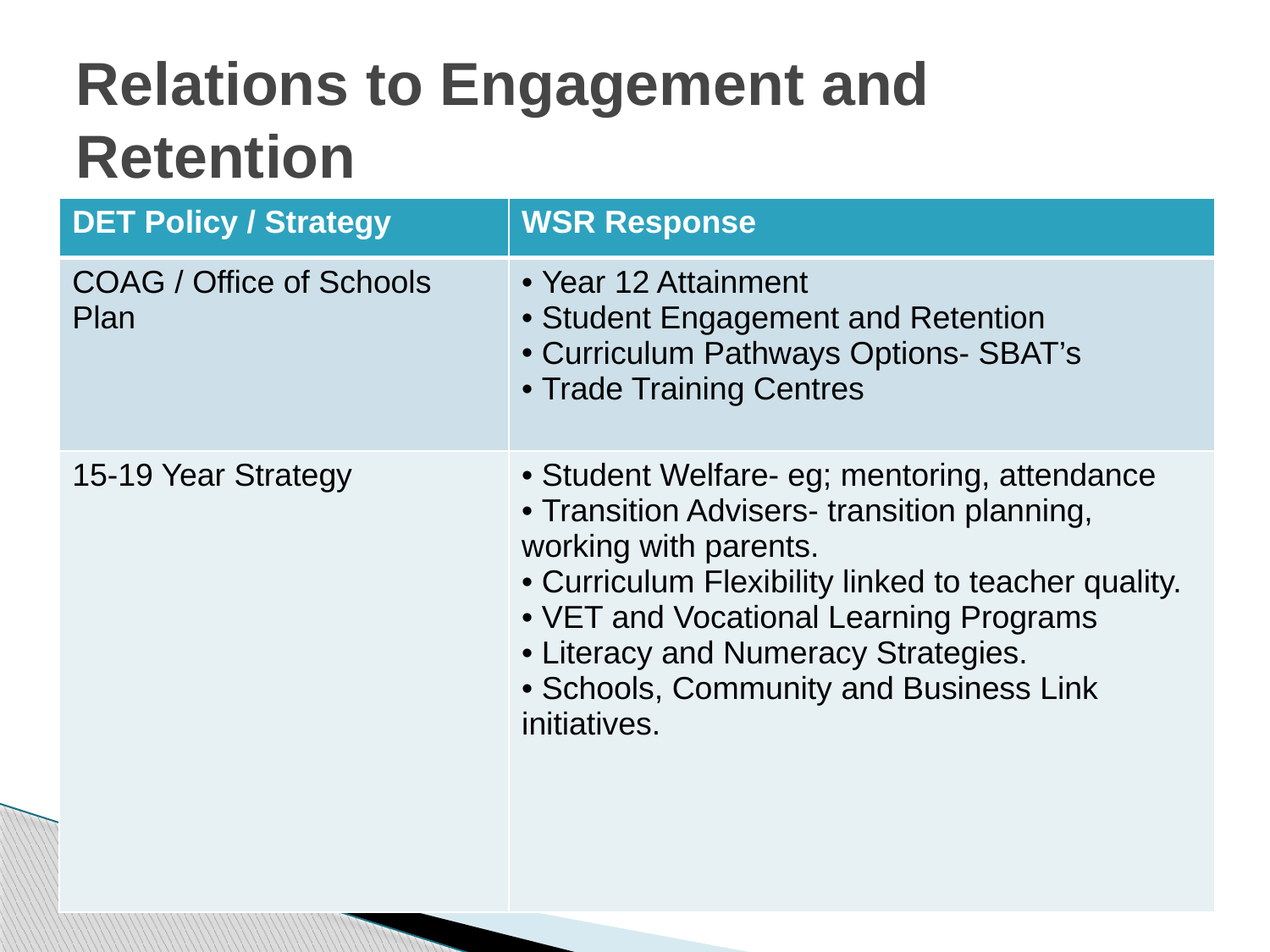

# Relations to Engagement and Retention
| DET Policy / Strategy | WSR Response |
| --- | --- |
| COAG / Office of Schools Plan | Year 12 Attainment Student Engagement and Retention Curriculum Pathways Options- SBAT’s Trade Training Centres |
| 15-19 Year Strategy | Student Welfare- eg; mentoring, attendance Transition Advisers- transition planning, working with parents. Curriculum Flexibility linked to teacher quality. VET and Vocational Learning Programs Literacy and Numeracy Strategies. Schools, Community and Business Link initiatives. |